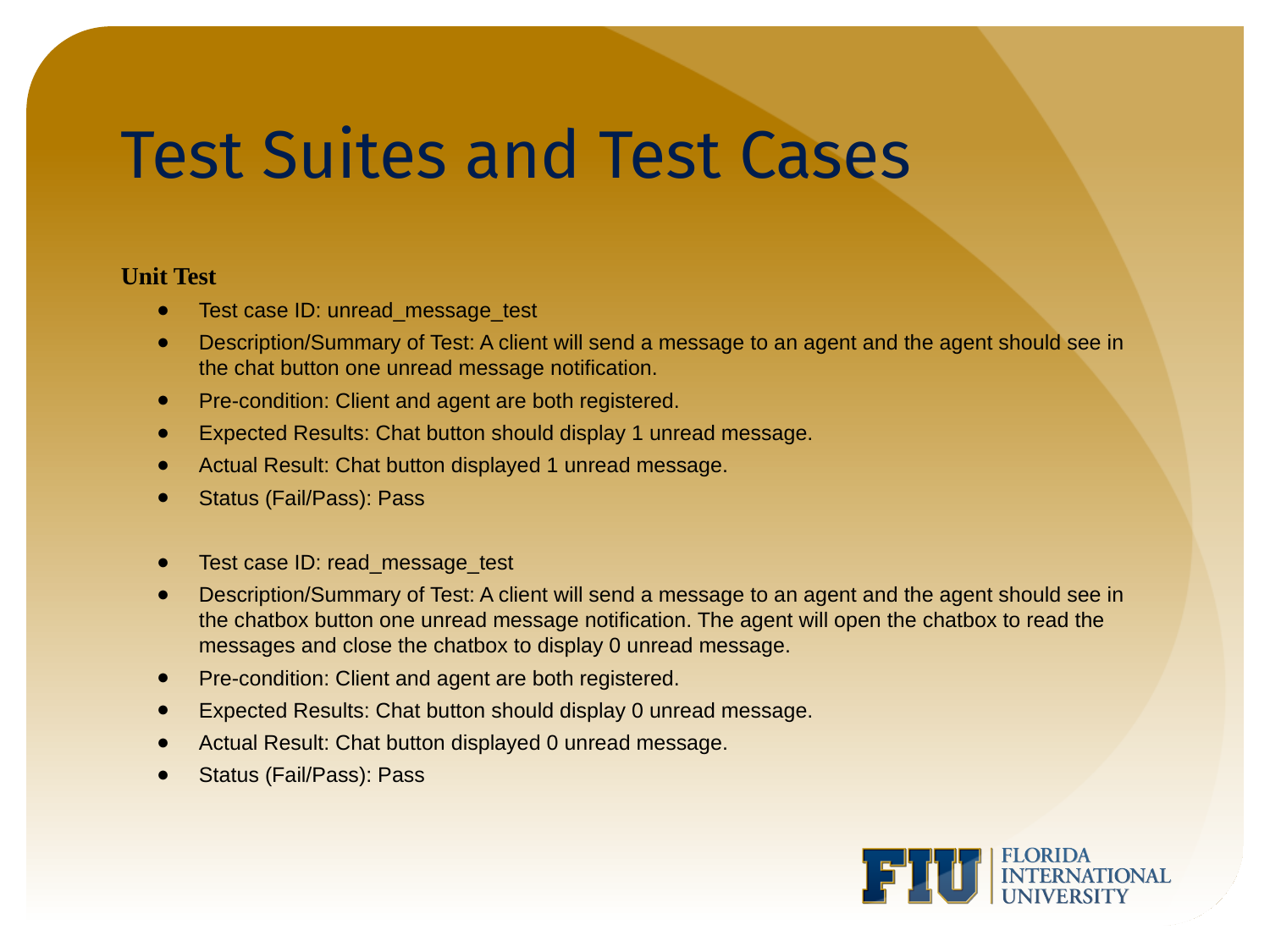

# Test Suites and Test Cases
Unit Test
Test case ID: unread_message_test
Description/Summary of Test: A client will send a message to an agent and the agent should see in the chat button one unread message notification.
Pre-condition: Client and agent are both registered.
Expected Results: Chat button should display 1 unread message.
Actual Result: Chat button displayed 1 unread message.
Status (Fail/Pass): Pass

Test case ID: read_message_test
Description/Summary of Test: A client will send a message to an agent and the agent should see in the chatbox button one unread message notification. The agent will open the chatbox to read the messages and close the chatbox to display 0 unread message.
Pre-condition: Client and agent are both registered.
Expected Results: Chat button should display 0 unread message.
Actual Result: Chat button displayed 0 unread message.
Status (Fail/Pass): Pass